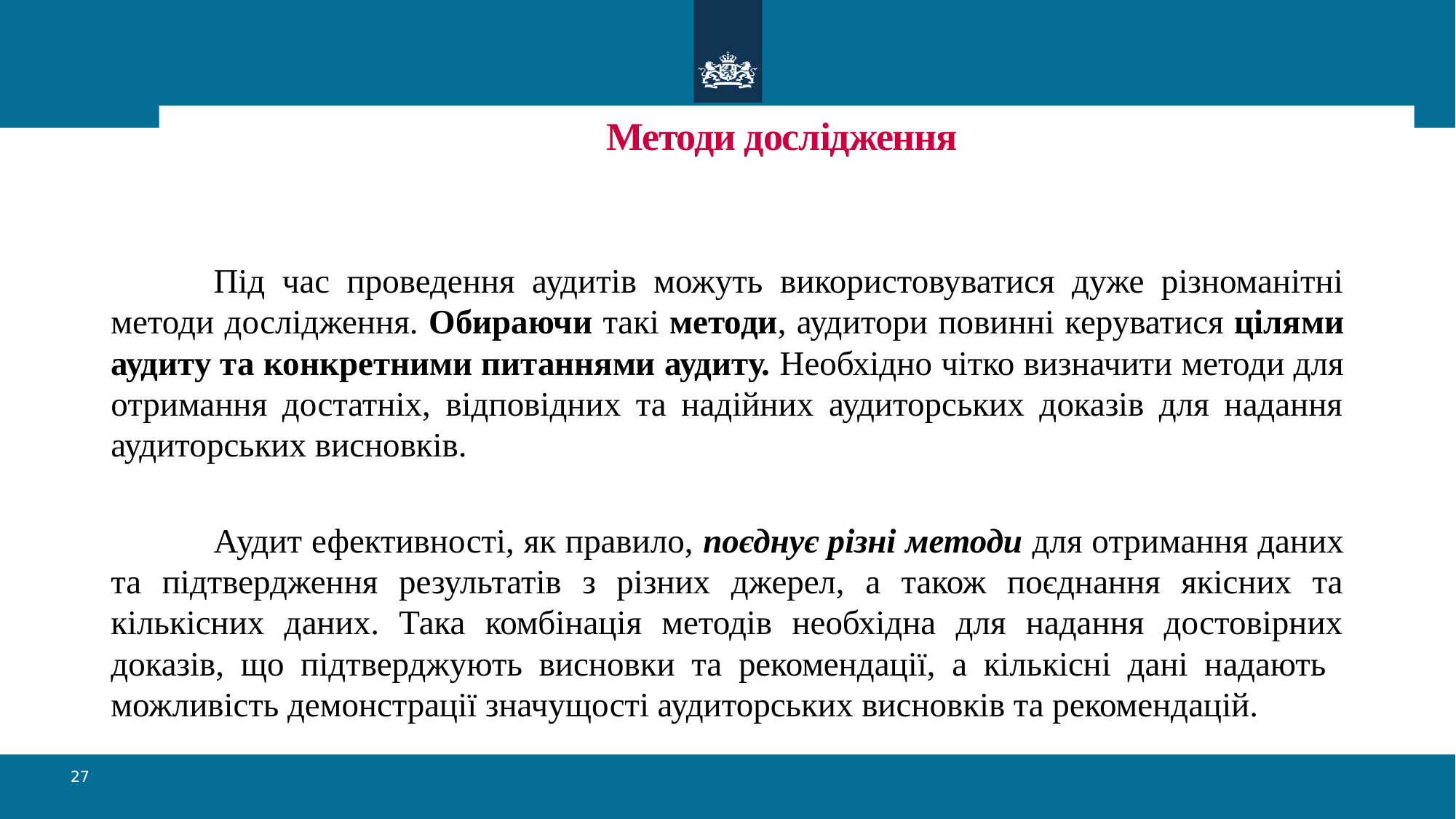

# Методи дослідження
	Під час проведення аудитів можуть використовуватися дуже різноманітні методи дослідження. Обираючи такі методи, аудитори повинні керуватися цілями аудиту та конкретними питаннями аудиту. Необхідно чітко визначити методи для отримання достатніх, відповідних та надійних аудиторських доказів для надання аудиторських висновків.

	Аудит ефективності, як правило, поєднує різні методи для отримання даних та підтвердження результатів з різних джерел, а також поєднання якісних та кількісних даних. Така комбінація методів необхідна для надання достовірних доказів, що підтверджують висновки та рекомендації, а кількісні дані надають  можливість демонстрації значущості аудиторських висновків та рекомендацій.

27